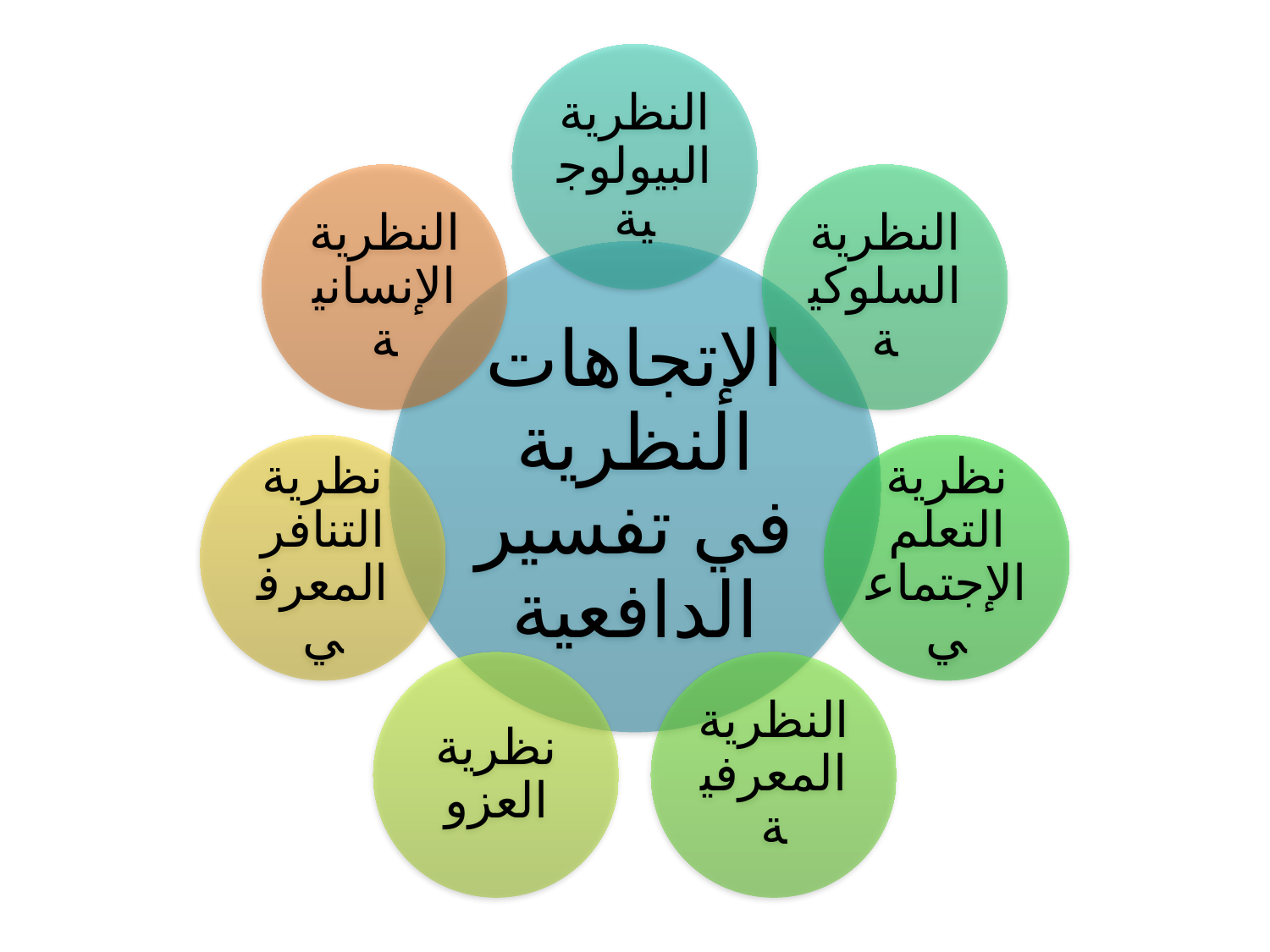

الإتجاهات النظرية في تفسير الدافعية
النظرية البيولوجية
النظرية السلوكية
نظرية التعلم الإجتماعي
النظرية المعرفية
نظرية العزو
نظرية التنافر المعرفي
النظرية الإنسانية